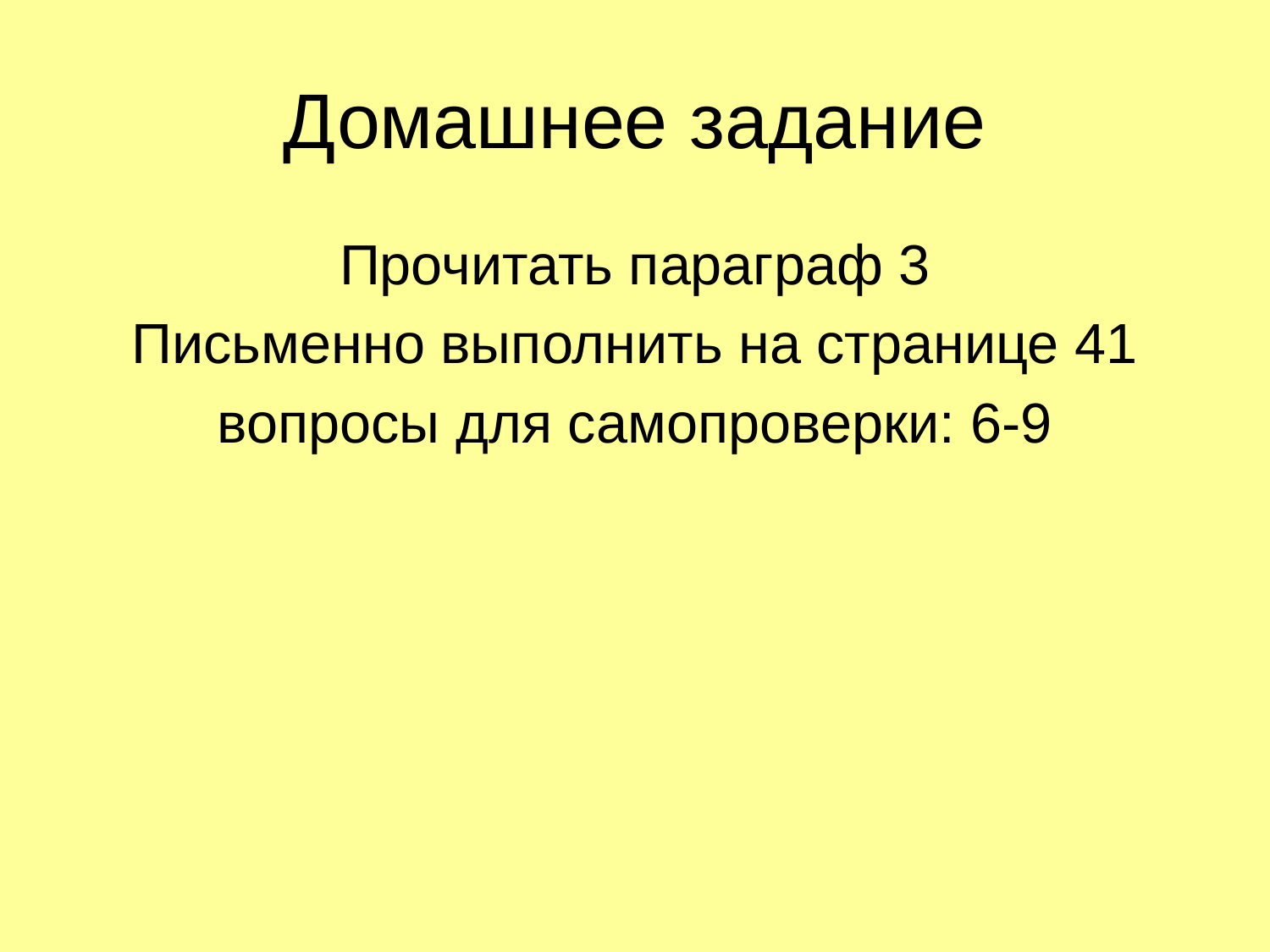

# Домашнее задание
Прочитать параграф 3
Письменно выполнить на странице 41
вопросы для самопроверки: 6-9